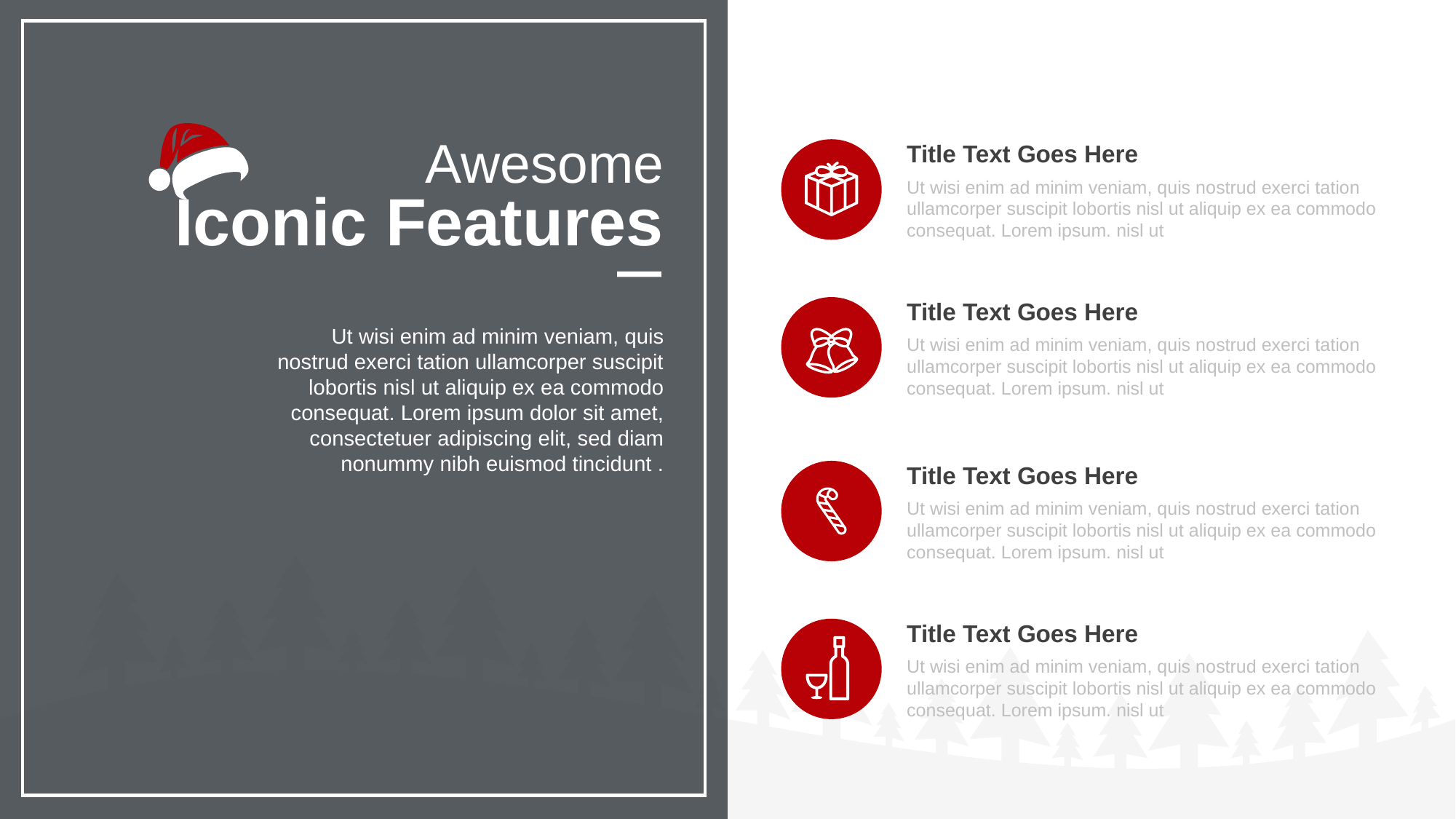

Awesome
Title Text Goes Here

Ut wisi enim ad minim veniam, quis nostrud exerci tation ullamcorper suscipit lobortis nisl ut aliquip ex ea commodo consequat. Lorem ipsum. nisl ut
Iconic Features

Title Text Goes Here

Ut wisi enim ad minim veniam, quis nostrud exerci tation ullamcorper suscipit lobortis nisl ut aliquip ex ea commodo consequat. Lorem ipsum dolor sit amet, consectetuer adipiscing elit, sed diam nonummy nibh euismod tincidunt .
Ut wisi enim ad minim veniam, quis nostrud exerci tation ullamcorper suscipit lobortis nisl ut aliquip ex ea commodo consequat. Lorem ipsum. nisl ut
Title Text Goes Here

Ut wisi enim ad minim veniam, quis nostrud exerci tation ullamcorper suscipit lobortis nisl ut aliquip ex ea commodo consequat. Lorem ipsum. nisl ut
Title Text Goes Here

Ut wisi enim ad minim veniam, quis nostrud exerci tation ullamcorper suscipit lobortis nisl ut aliquip ex ea commodo consequat. Lorem ipsum. nisl ut